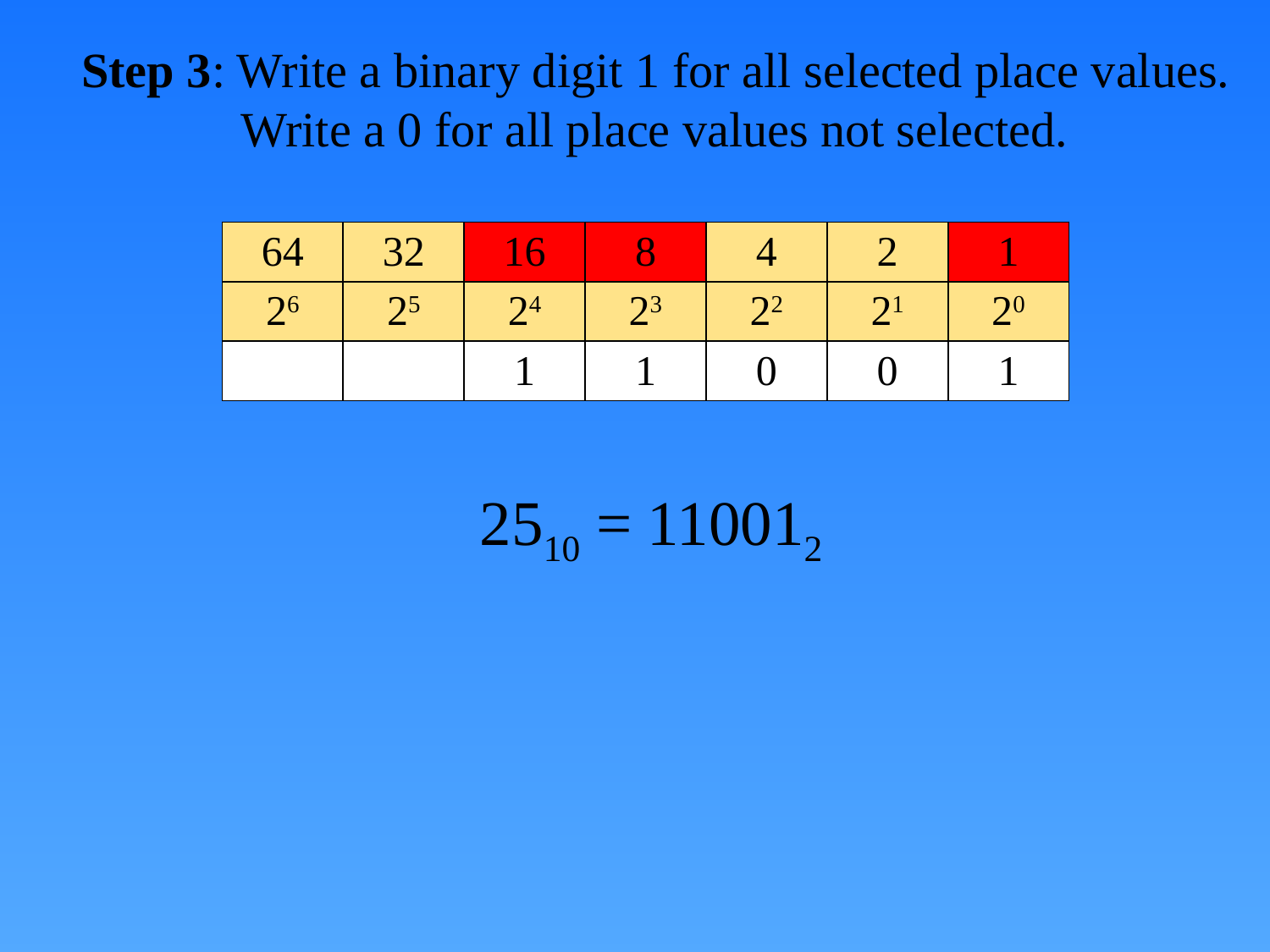

Step 3: Write a binary digit 1 for all selected place values.
             Write a 0 for all place values not selected.
| 64 | 32 | 16 | 8 | 4 | 2 | 1 |
| --- | --- | --- | --- | --- | --- | --- |
| 26 | 25 | 24 | 23 | 22 | 21 | 20 |
|  |  | 1 | 1 | 0 | 0 | 1 |
2510 = 110012